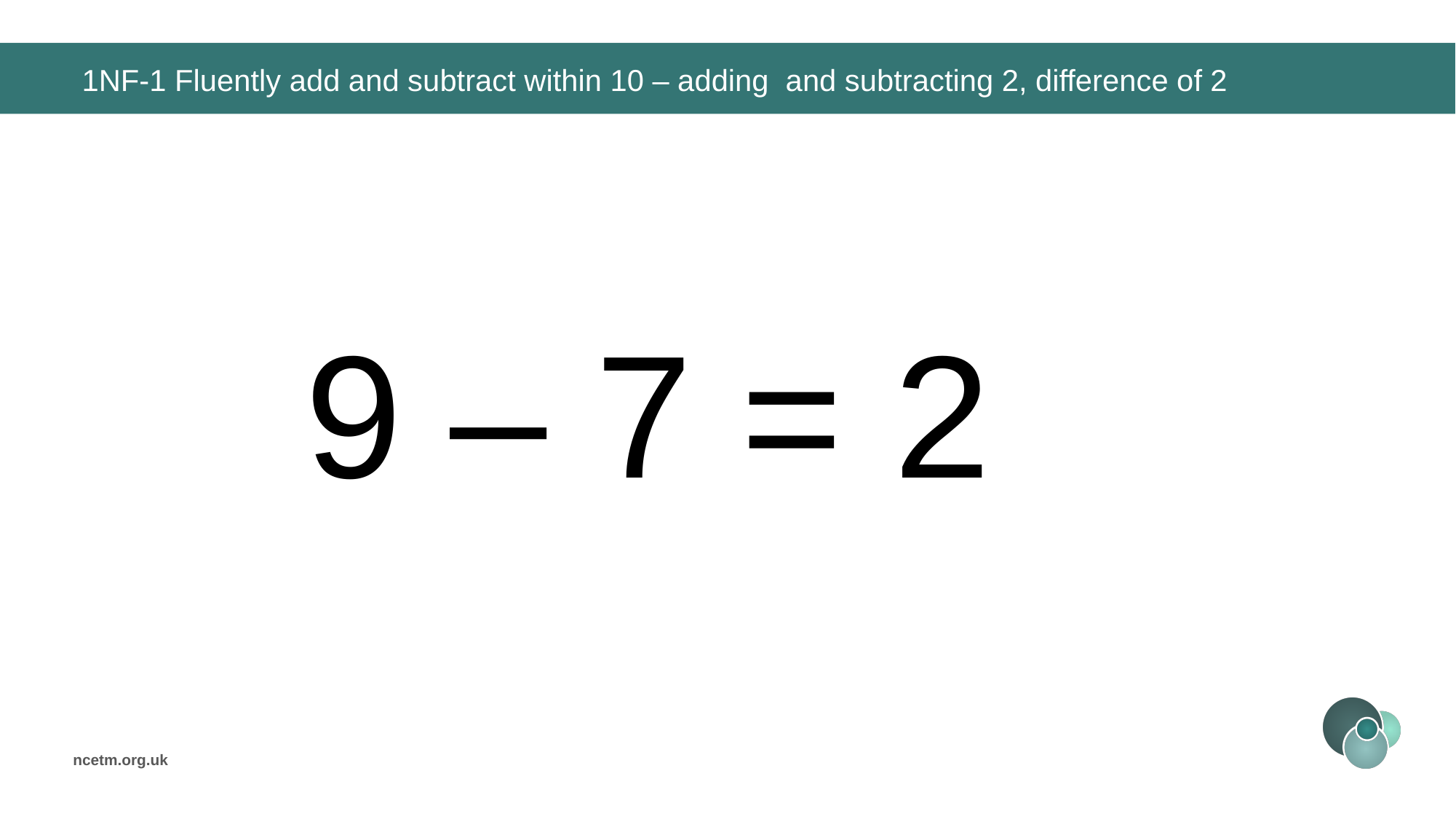

# 1NF-1 Fluently add and subtract within 10 – adding  and subtracting 2, difference of 2
9 – 7 =
2